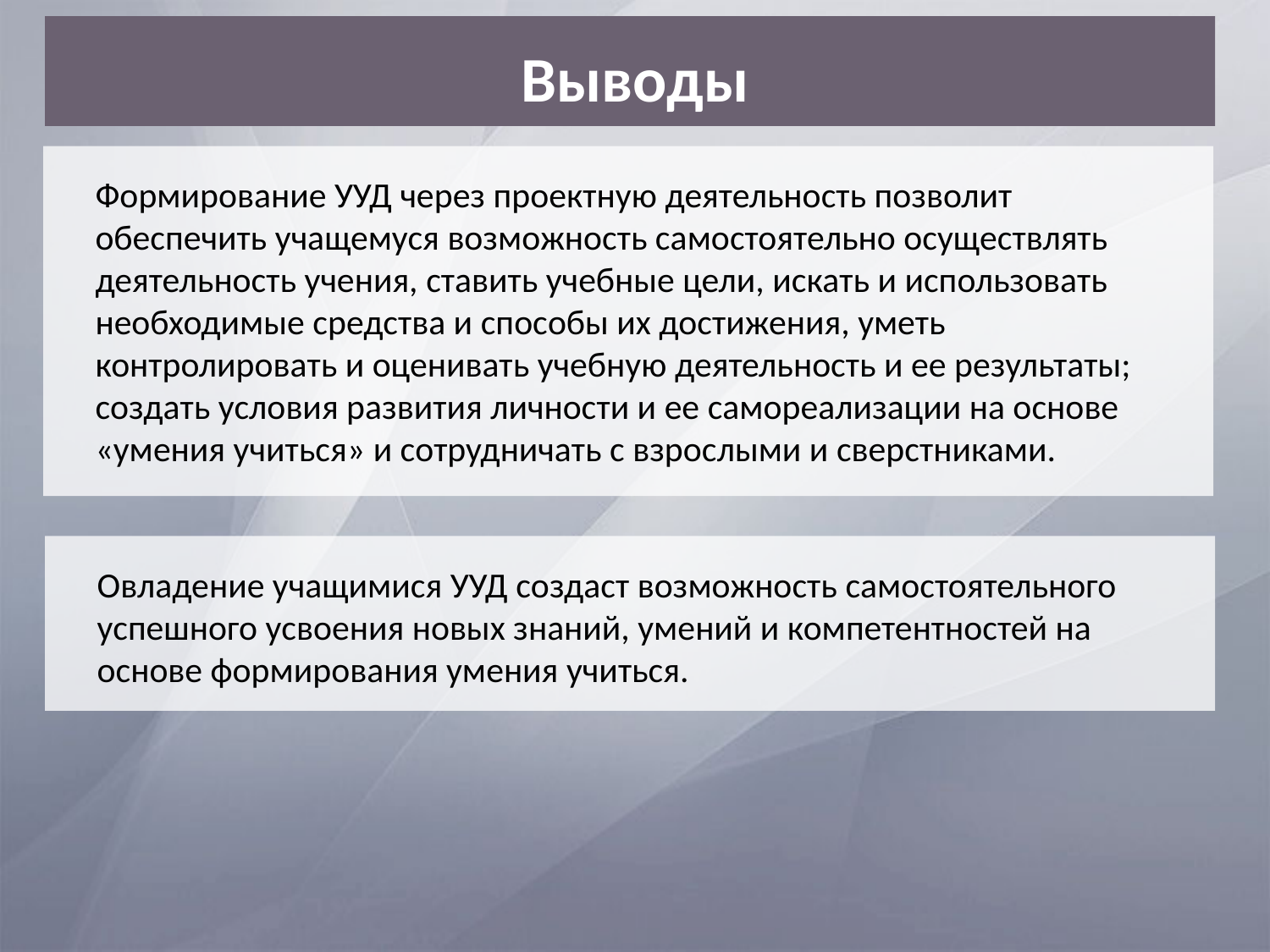

Выводы

Формирование УУД через проектную деятельность позволит обеспечить учащемуся возможность самостоятельно осуществлять деятельность учения, ставить учебные цели, искать и использовать необходимые средства и способы их достижения, уметь контролировать и оценивать учебную деятельность и ее результаты; создать условия развития личности и ее самореализации на основе «умения учиться» и сотрудничать с взрослыми и сверстниками.

Овладение учащимися УУД создаст возможность самостоятельного  успешного усвоения новых знаний, умений и компетентностей на основе формирования умения учиться.